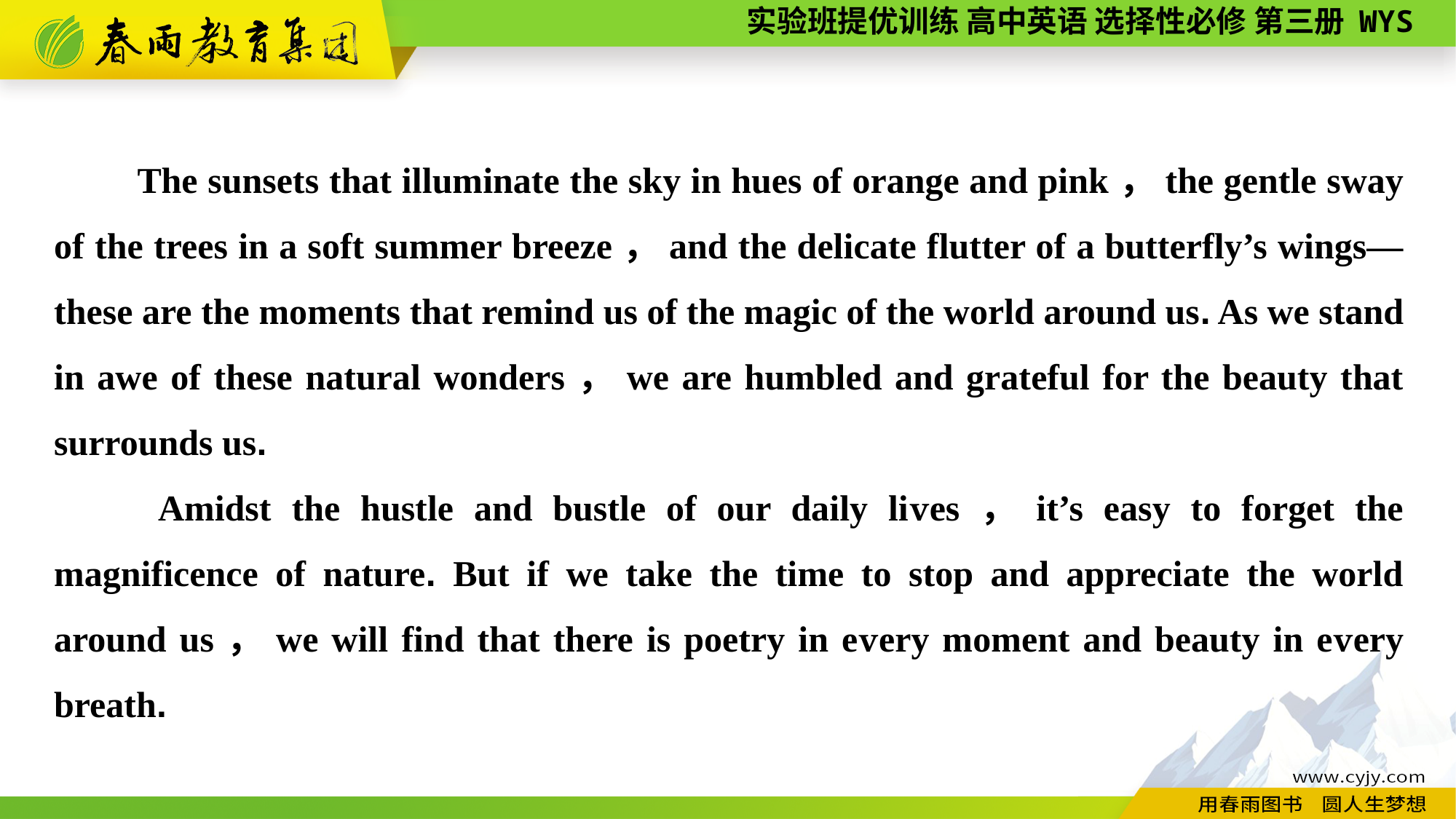

The sunsets that illuminate the sky in hues of orange and pink，the gentle sway of the trees in a soft summer breeze，and the delicate flutter of a butterfly’s wings—these are the moments that remind us of the magic of the world around us. As we stand in awe of these natural wonders，we are humbled and grateful for the beauty that surrounds us.
　　Amidst the hustle and bustle of our daily lives，it’s easy to forget the magnificence of nature. But if we take the time to stop and appreciate the world around us，we will find that there is poetry in every moment and beauty in every breath.